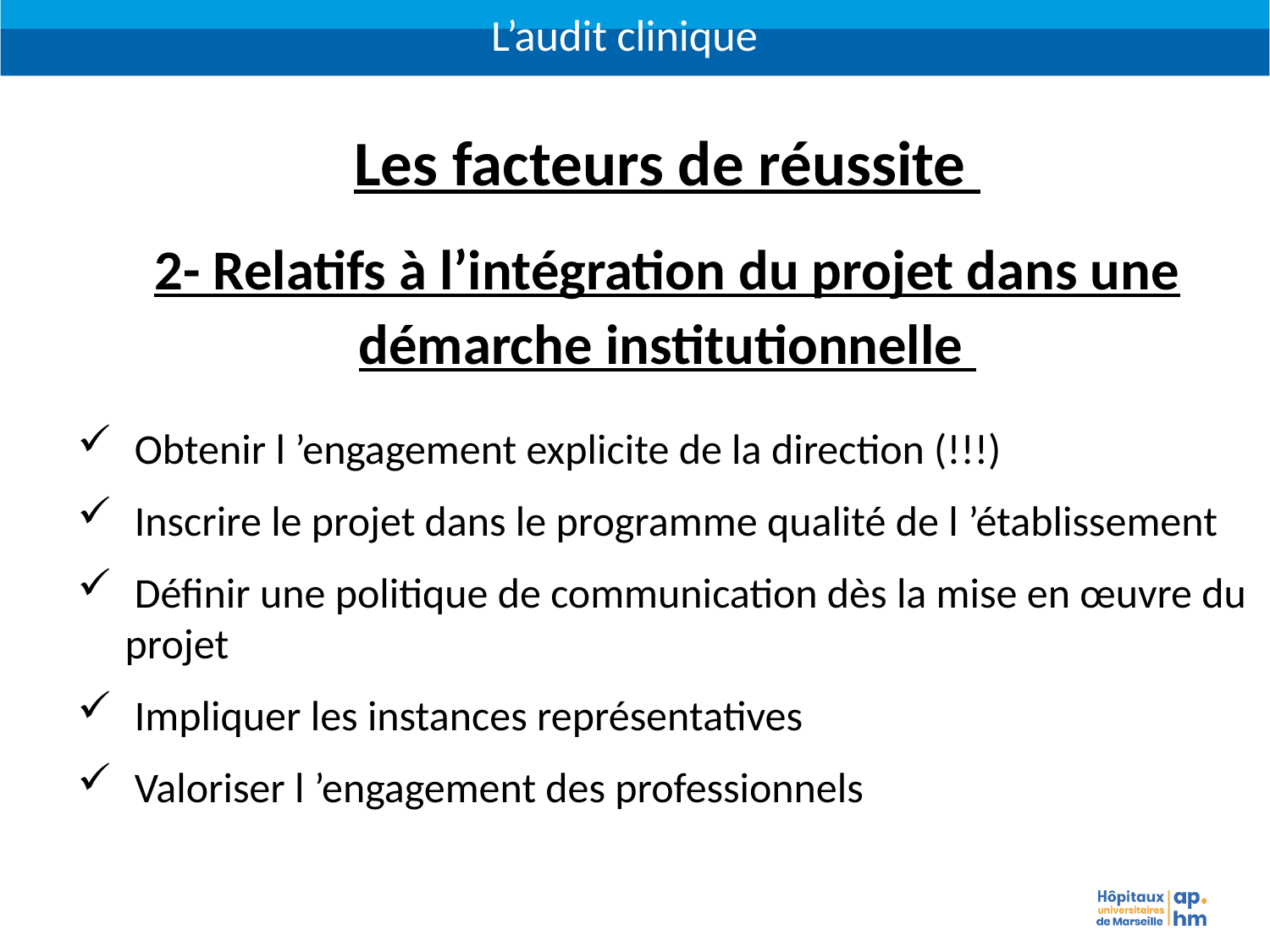

L’audit clinique

Les facteurs de réussite
2- Relatifs à l’intégration du projet dans une démarche institutionnelle
 Obtenir l ’engagement explicite de la direction (!!!)
 Inscrire le projet dans le programme qualité de l ’établissement
 Définir une politique de communication dès la mise en œuvre du projet
 Impliquer les instances représentatives
 Valoriser l ’engagement des professionnels